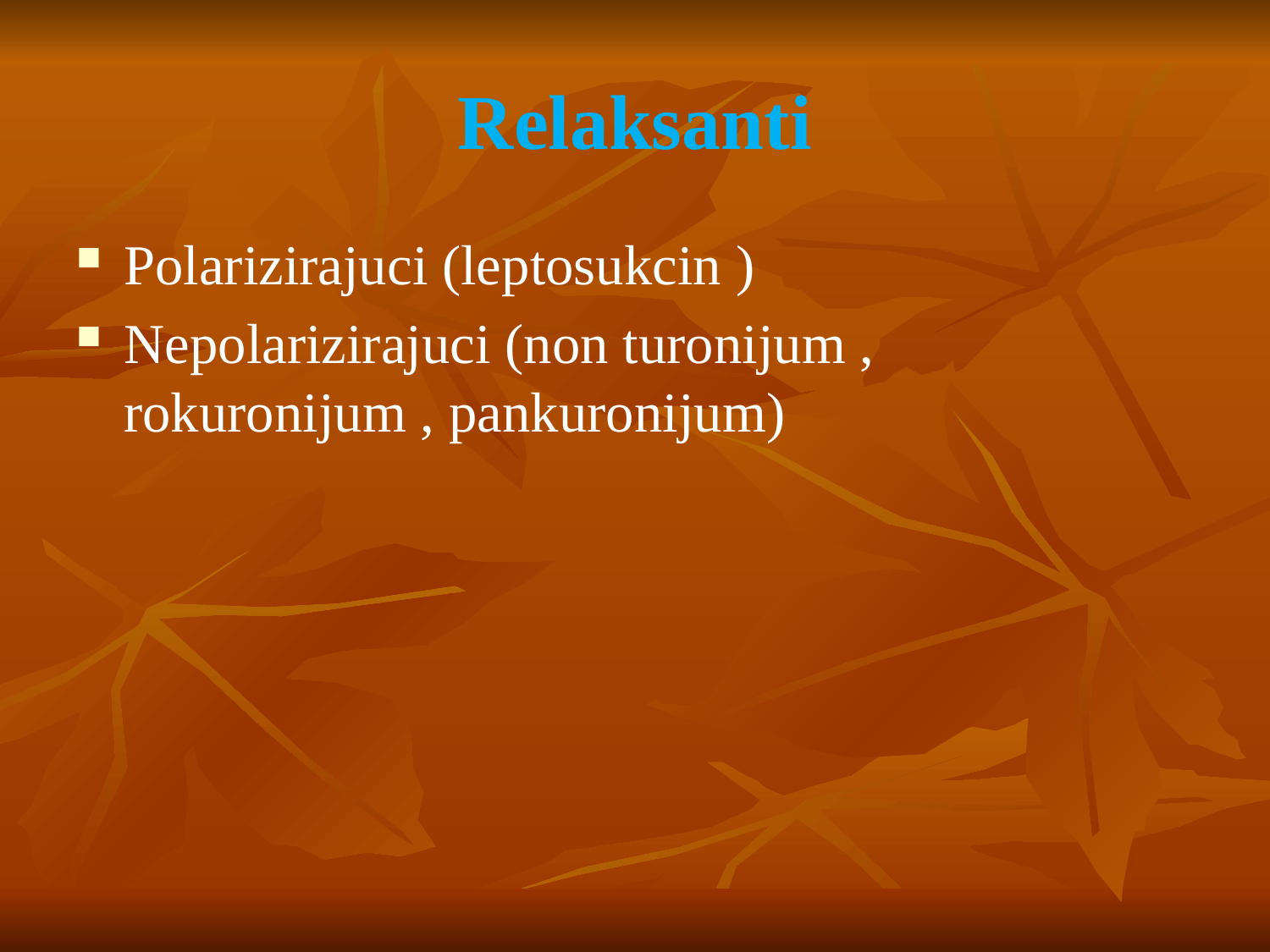

# Relaksanti
Polarizirajuci (leptosukcin )
Nepolarizirajuci (non turonijum , rokuronijum , pankuronijum)